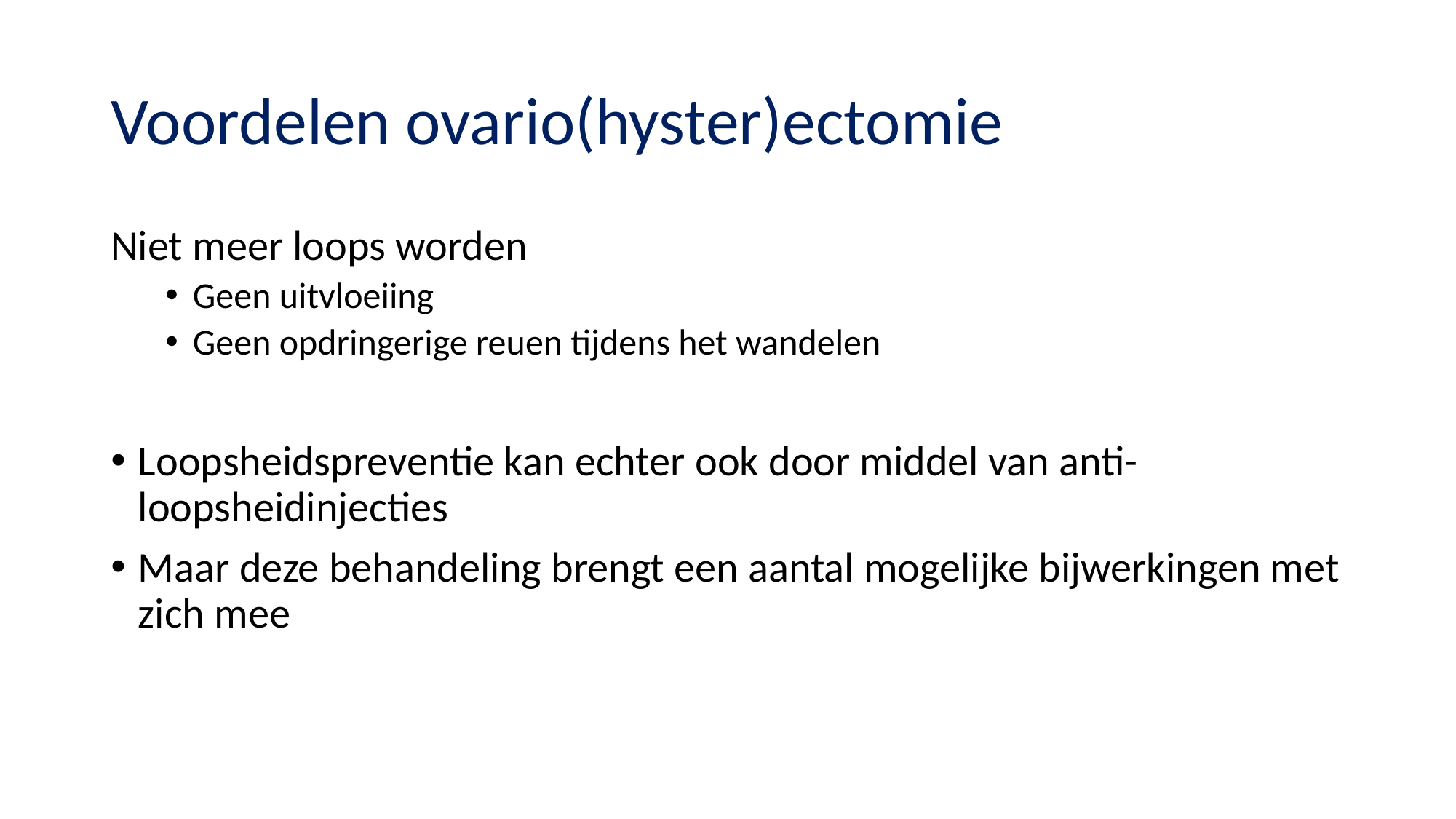

# Voordelen ovario(hyster)ectomie
Niet meer loops worden
Geen uitvloeiing
Geen opdringerige reuen tijdens het wandelen

Loopsheidspreventie kan echter ook door middel van anti-loopsheidinjecties
Maar deze behandeling brengt een aantal mogelijke bijwerkingen met zich mee